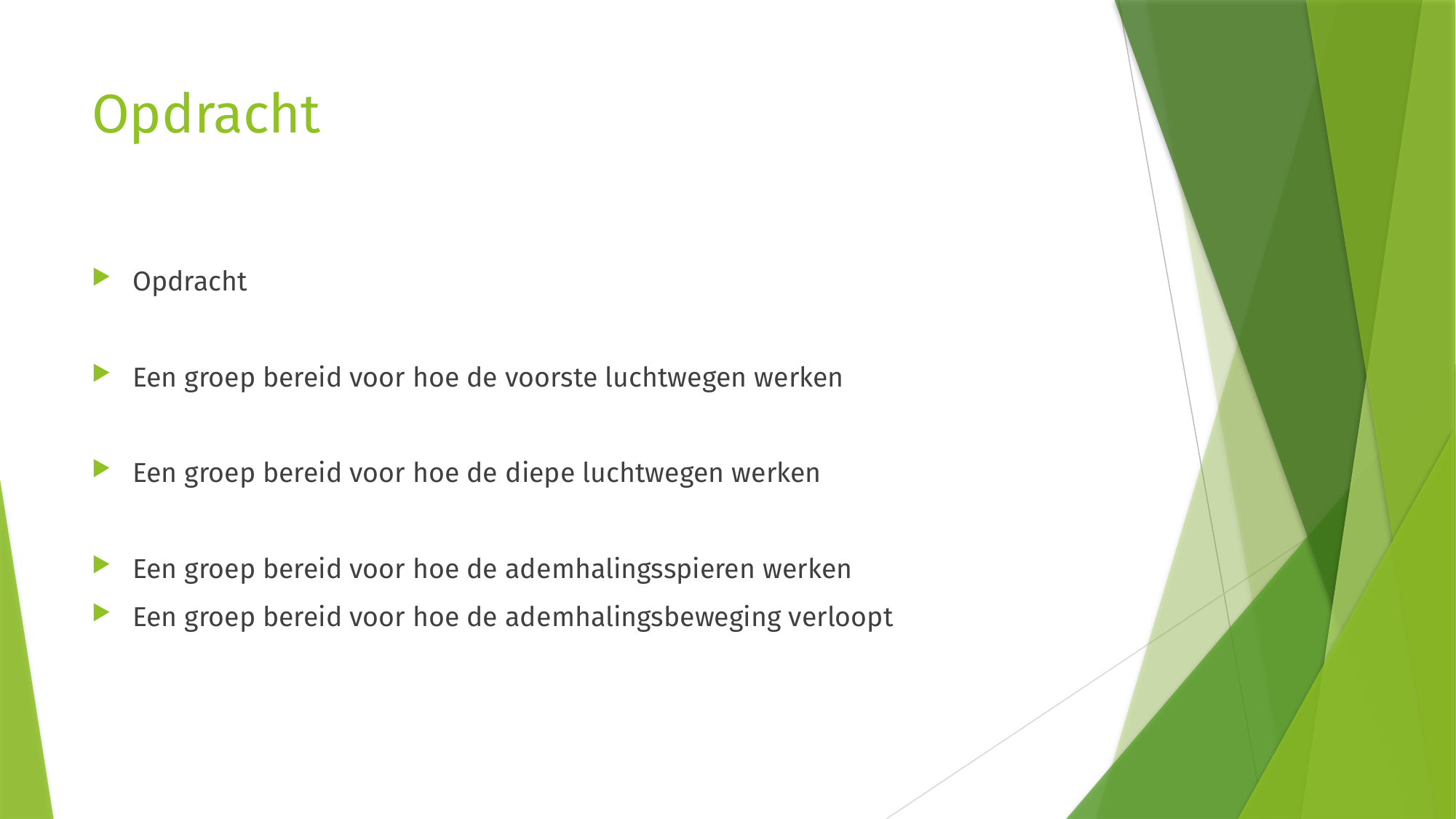

# Opdracht
Opdracht

Een groep bereid voor hoe de voorste luchtwegen werken

Een groep bereid voor hoe de diepe luchtwegen werken

Een groep bereid voor hoe de ademhalingsspieren werken
Een groep bereid voor hoe de ademhalingsbeweging verloopt